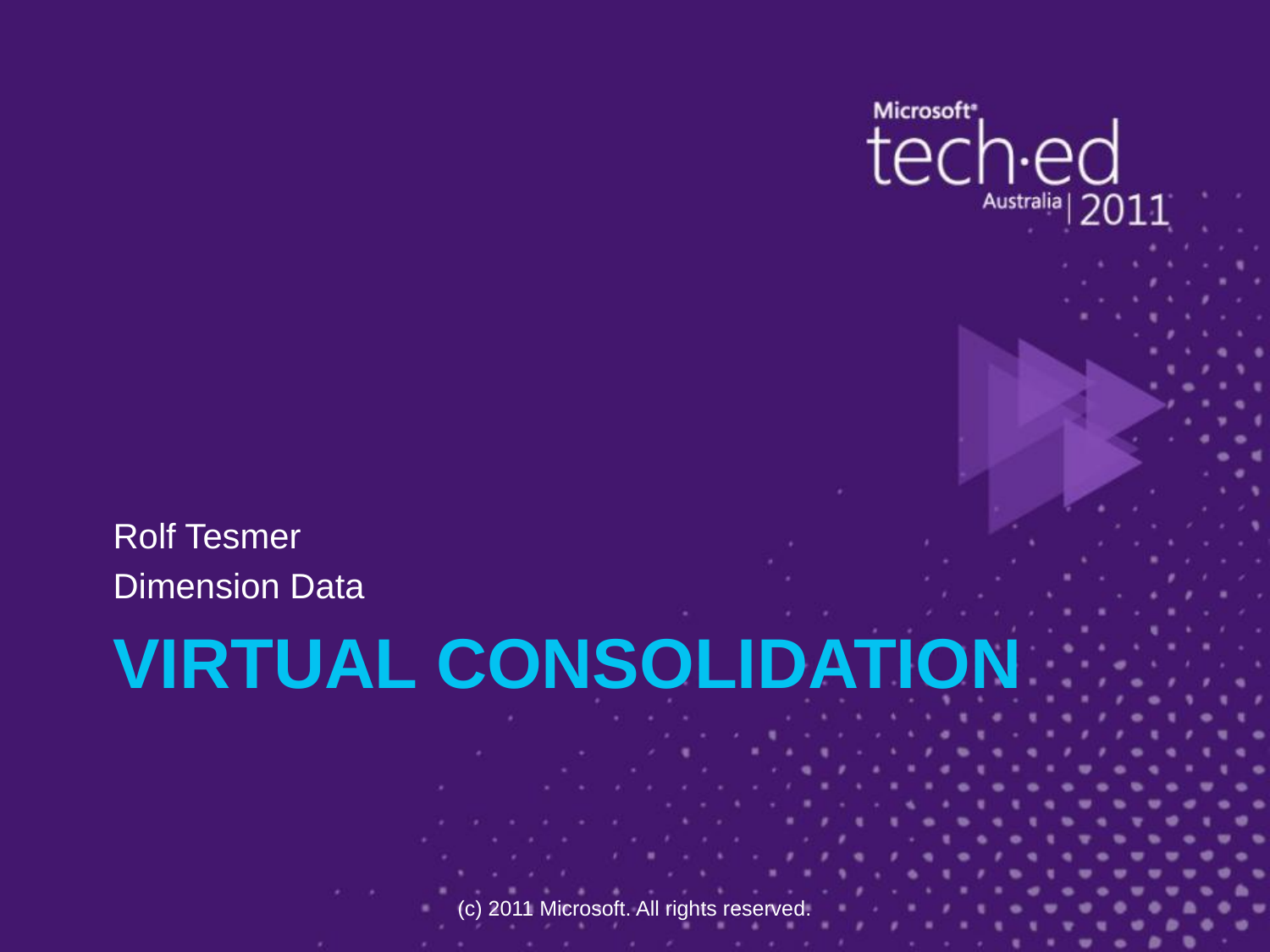

Rolf Tesmer
Dimension Data
# Virtual Consolidation
(c) 2011 Microsoft. All rights reserved.